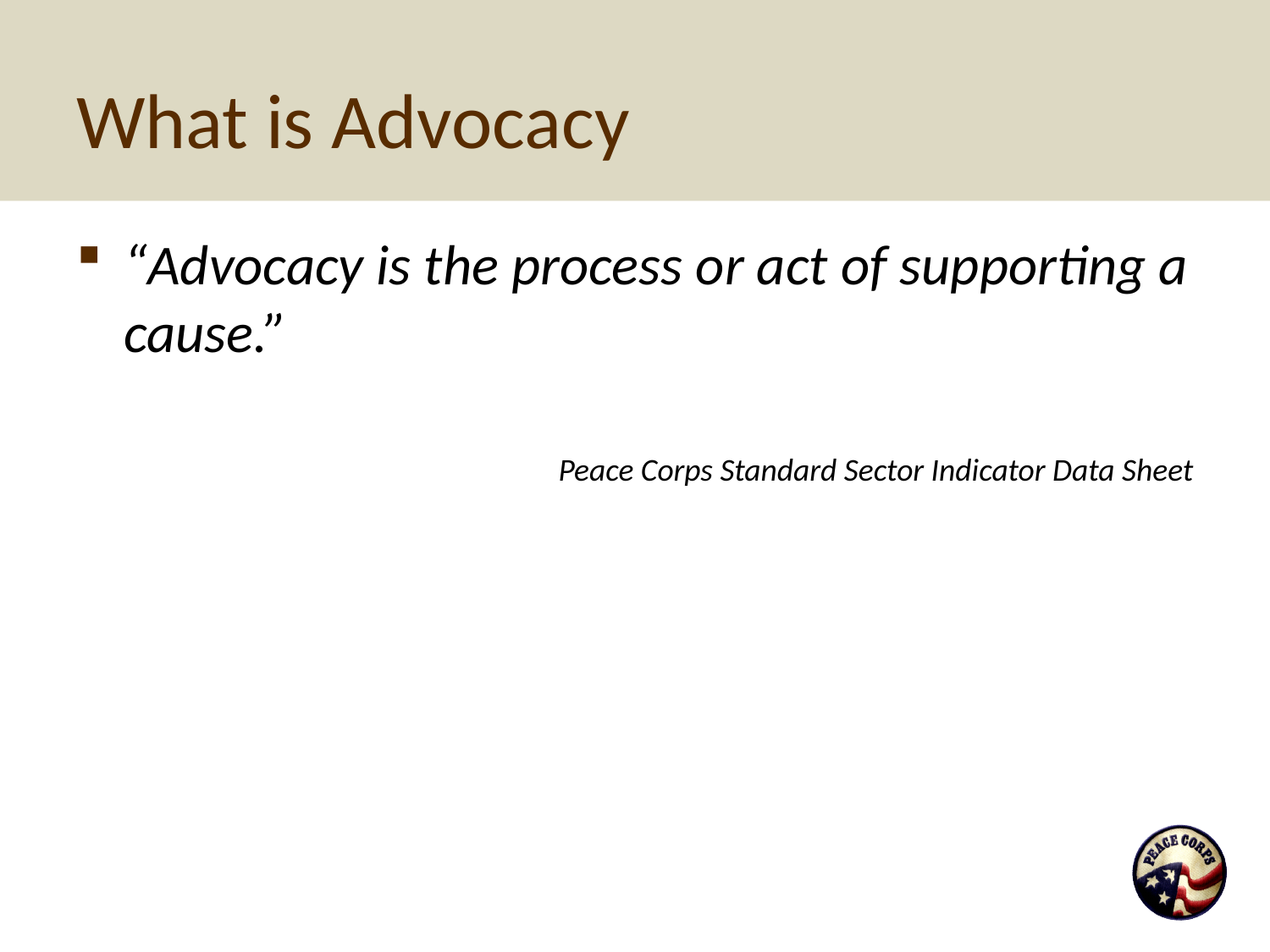

# What is Advocacy
“Advocacy is the process or act of supporting a cause.”

Peace Corps Standard Sector Indicator Data Sheet